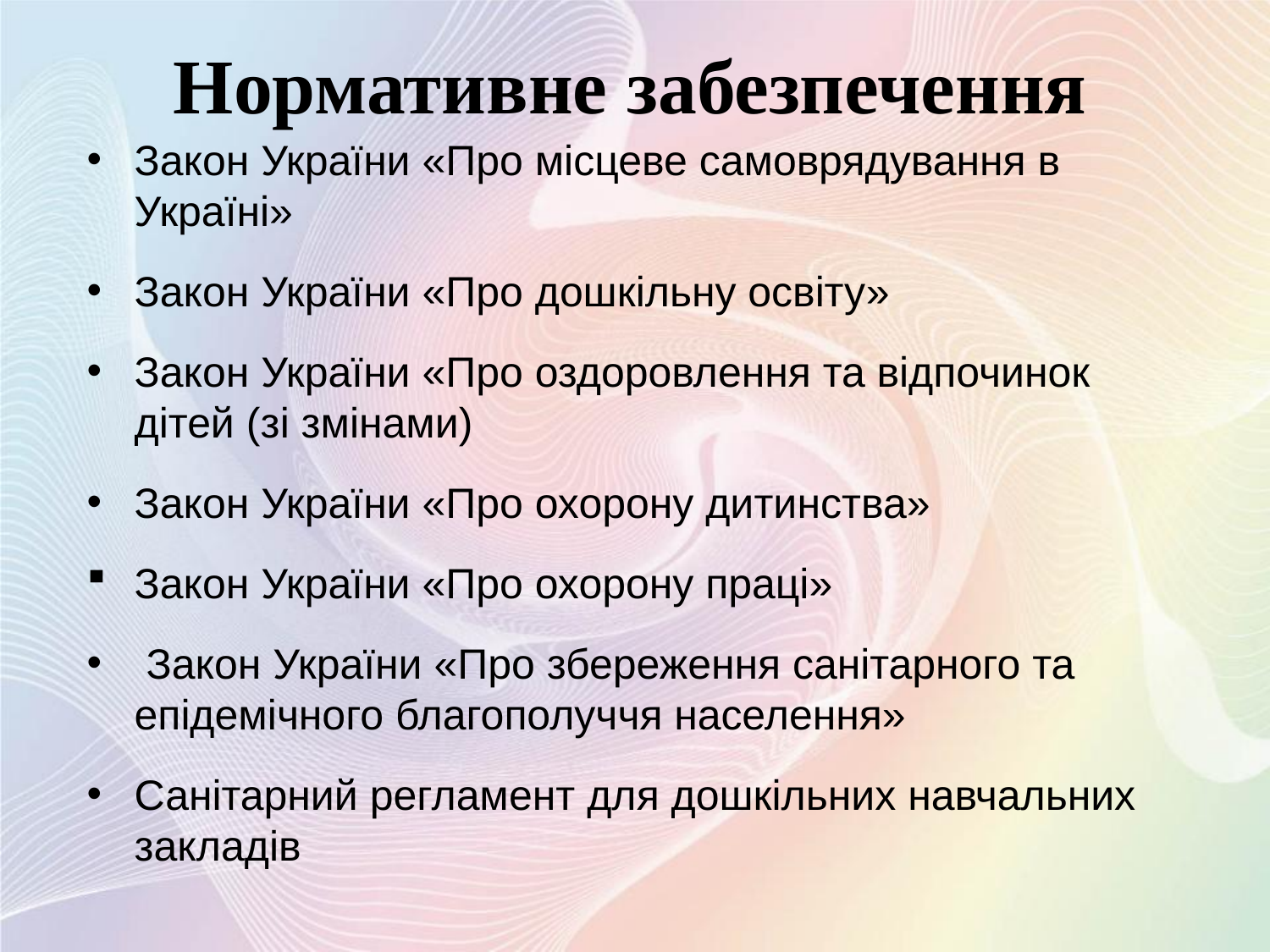

# Нормативне забезпечення
Закон України «Про місцеве самоврядування в Україні»
Закон України «Про дошкільну освіту»
Закон України «Про оздоровлення та відпочинок дітей (зі змінами)
Закон України «Про охорону дитинства»
Закон України «Про охорону праці»
 Закон України «Про збереження санітарного та епідемічного благополуччя населення»
Санітарний регламент для дошкільних навчальних закладів